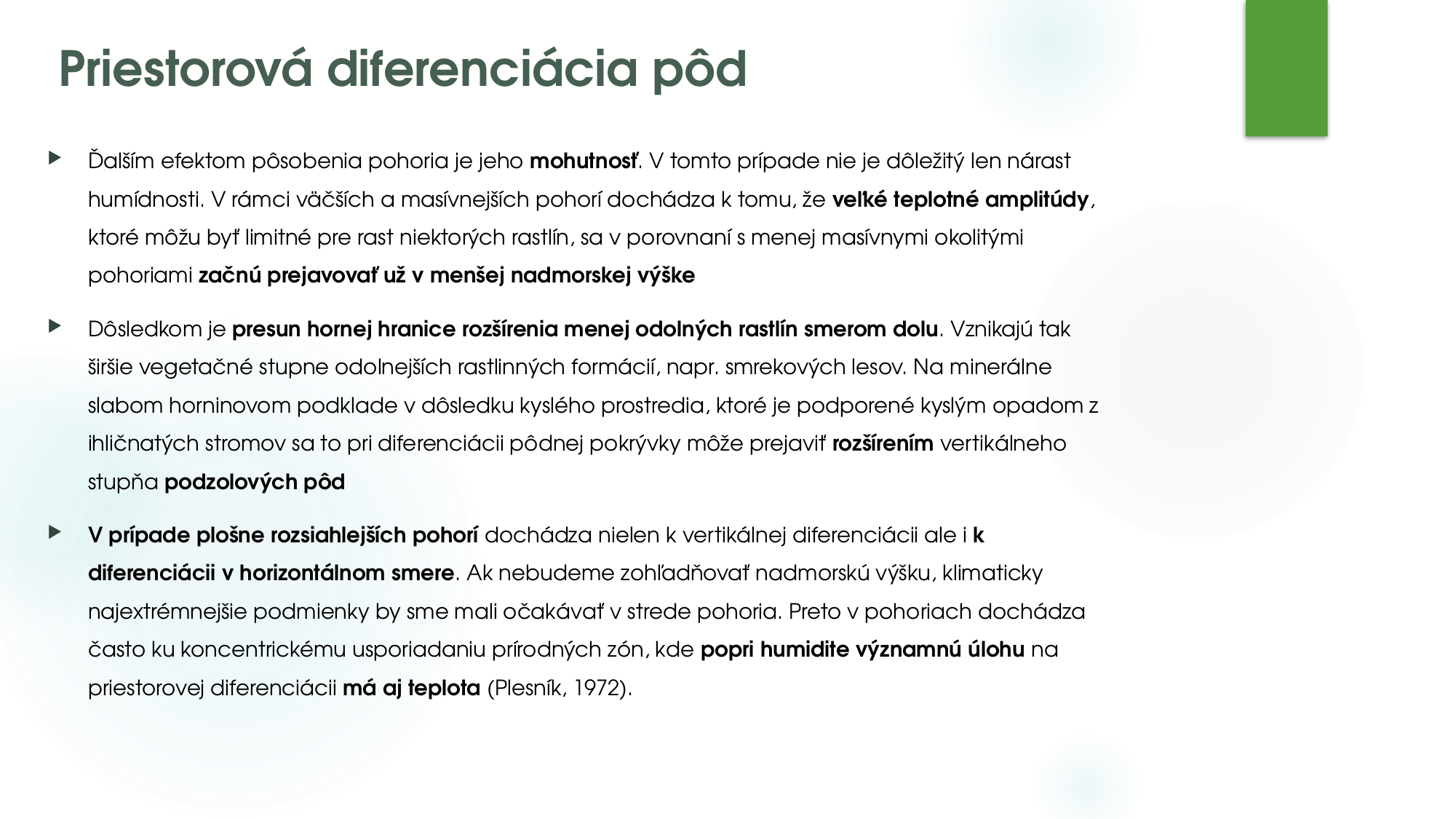

# Priestorová diferenciácia pôd
Ďalším efektom pôsobenia pohoria je jeho mohutnosť. V tomto prípade nie je dôležitý len nárast humídnosti. V rámci väčších a masívnejších pohorí dochádza k tomu, že veľké teplotné amplitúdy, ktoré môžu byť limitné pre rast niektorých rastlín, sa v porovnaní s menej masívnymi okolitými pohoriami začnú prejavovať už v menšej nadmorskej výške
Dôsledkom je presun hornej hranice rozšírenia menej odolných rastlín smerom dolu. Vznikajú tak širšie vegetačné stupne odolnejších rastlinných formácií, napr. smrekových lesov. Na minerálne slabom horninovom podklade v dôsledku kyslého prostredia, ktoré je podporené kyslým opadom z ihličnatých stromov sa to pri diferenciácii pôdnej pokrývky môže prejaviť rozšírením vertikálneho stupňa podzolových pôd
V prípade plošne rozsiahlejších pohorí dochádza nielen k vertikálnej diferenciácii ale i k diferenciácii v horizontálnom smere. Ak nebudeme zohľadňovať nadmorskú výšku, klimaticky najextrémnejšie podmienky by sme mali očakávať v strede pohoria. Preto v pohoriach dochádza často ku koncentrickému usporiadaniu prírodných zón, kde popri humidite významnú úlohu na priestorovej diferenciácii má aj teplota (Plesník, 1972).